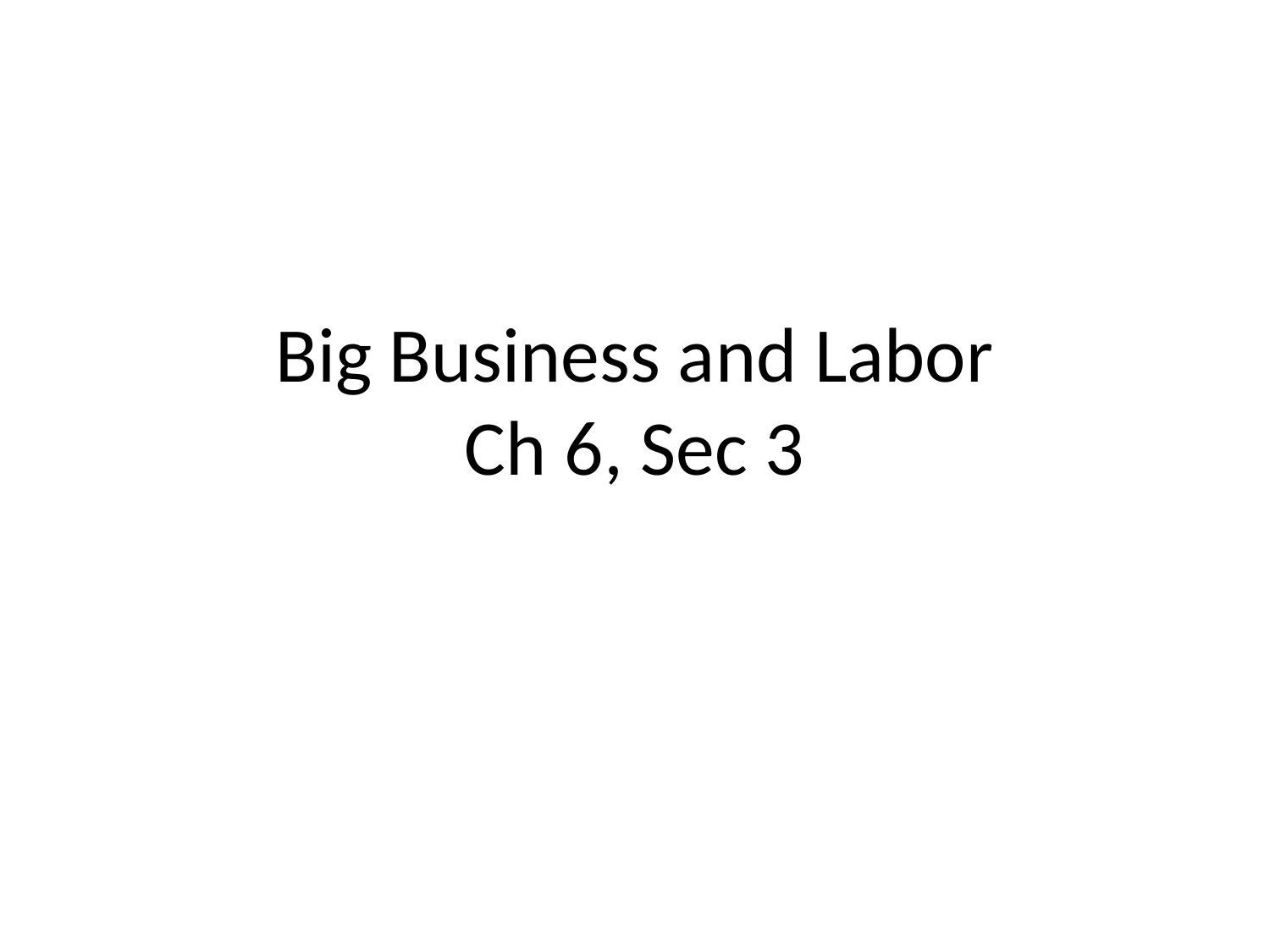

# Big Business and Labor Ch 6, Sec 3